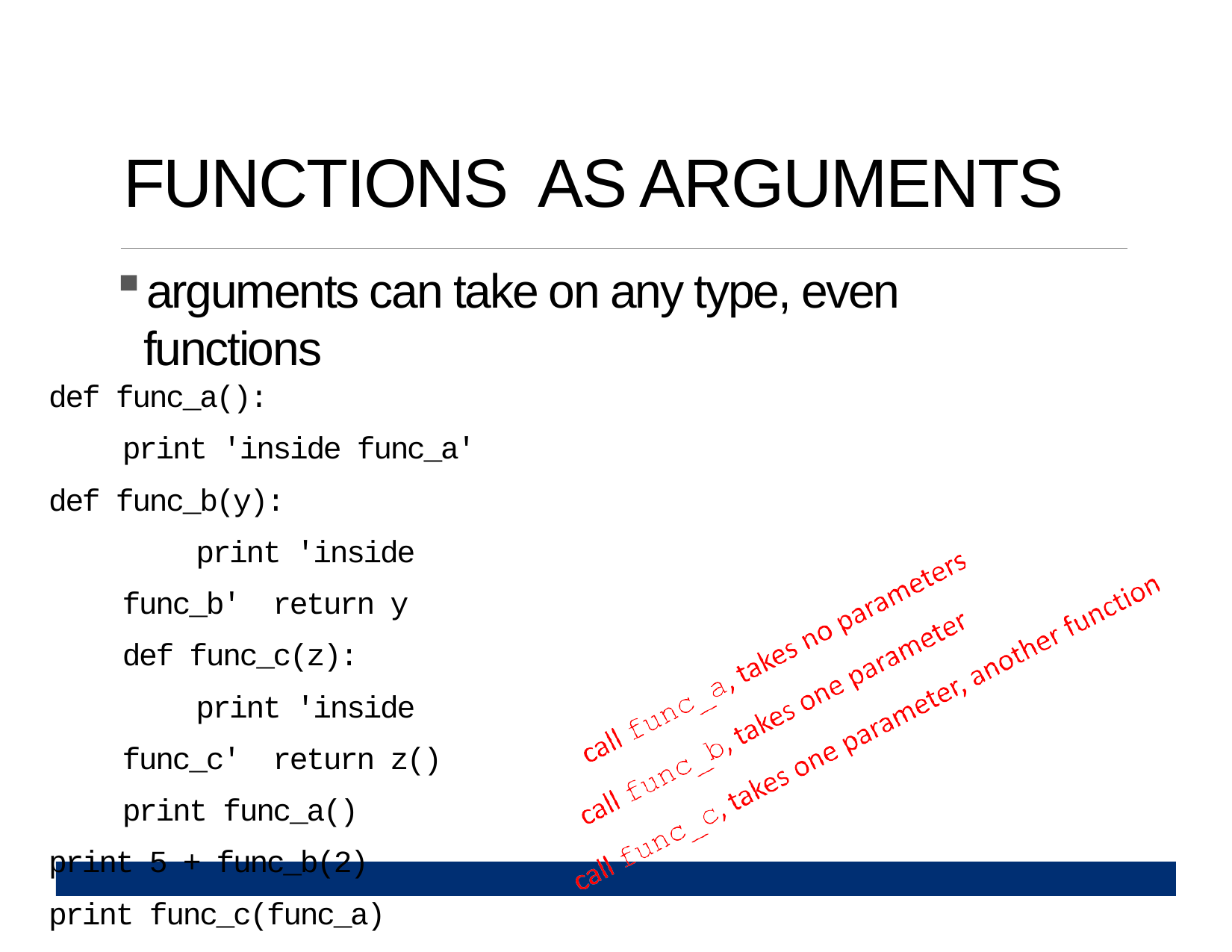

# FUNCTIONS  AS ARGUMENTS

arguments can take on any type, even functions
def func_a():
print 'inside func_a'  def func_b(y):
print 'inside func_b'  return y
def func_c(z):
print 'inside func_c'  return z()
print func_a()  print 5 + func_b(2)  print func_c(func_a)

21
6.0001 LECTURE 4